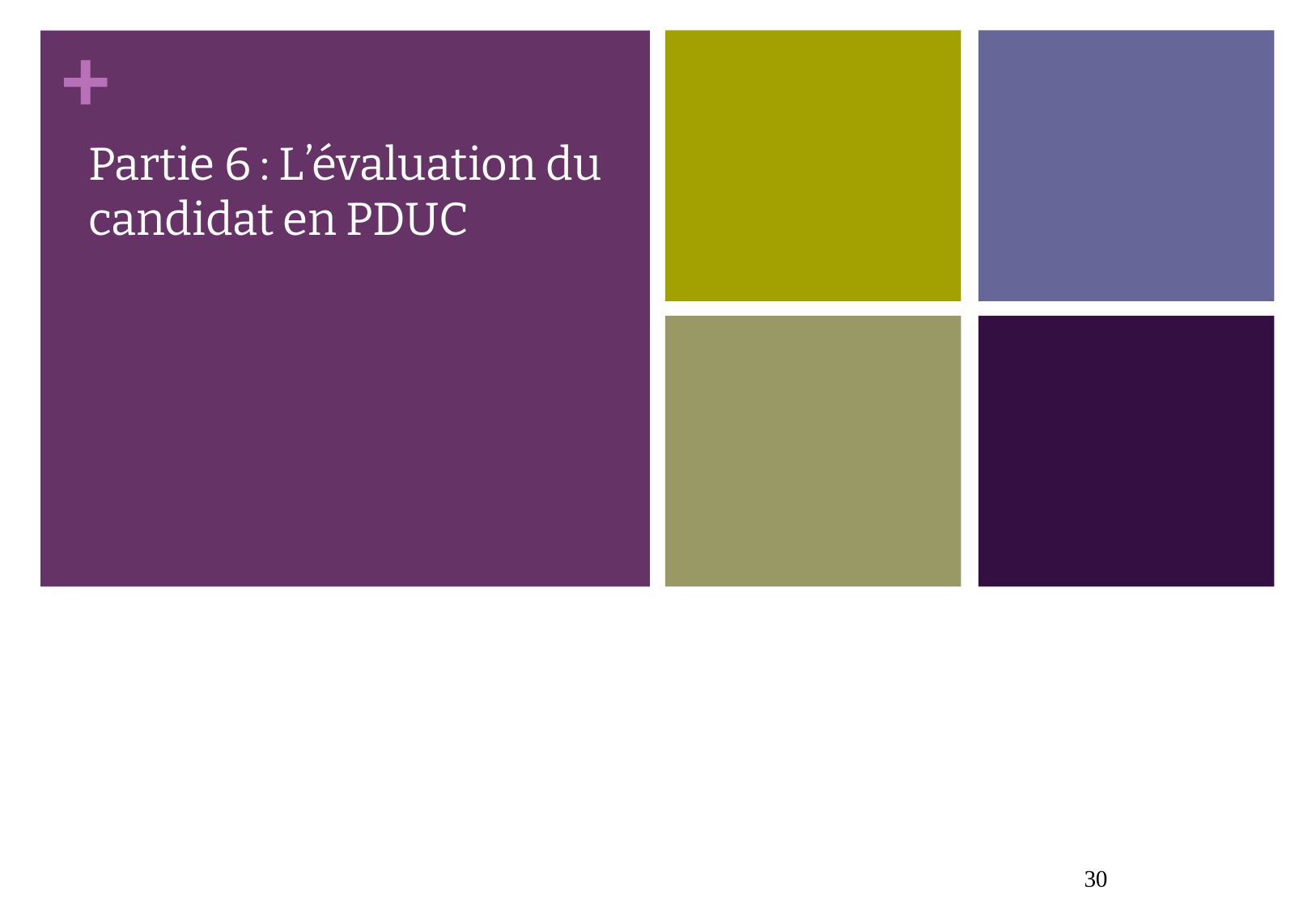

# Partie 6 : L’évaluation du candidat en PDUC
30